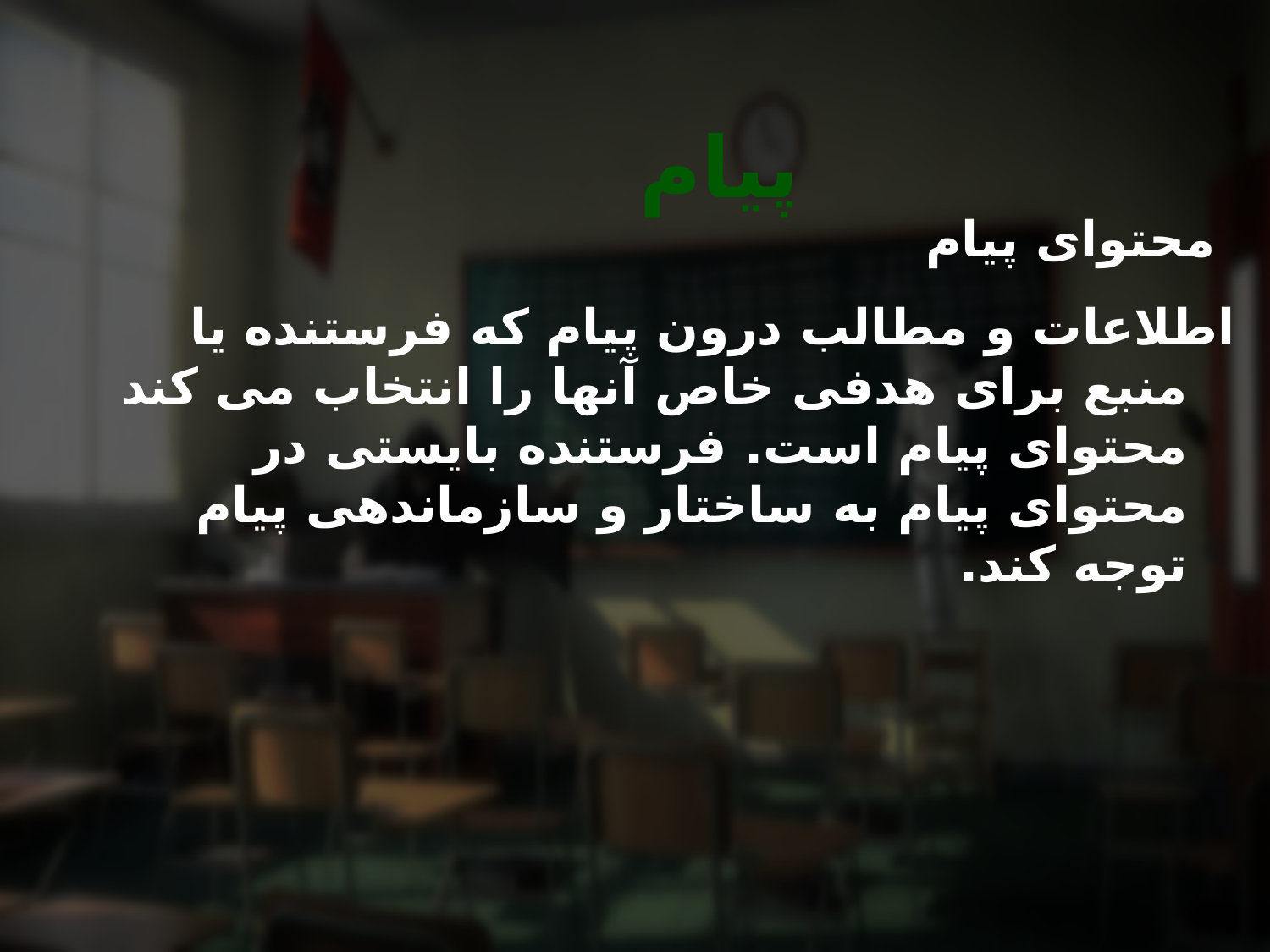

پیام
محتوای پیام
اطلاعات و مطالب درون پیام که فرستنده یا منبع برای هدفی خاص آنها را انتخاب می کند محتوای پیام است. فرستنده بایستی در محتوای پیام به ساختار و سازماندهی پیام توجه کند.